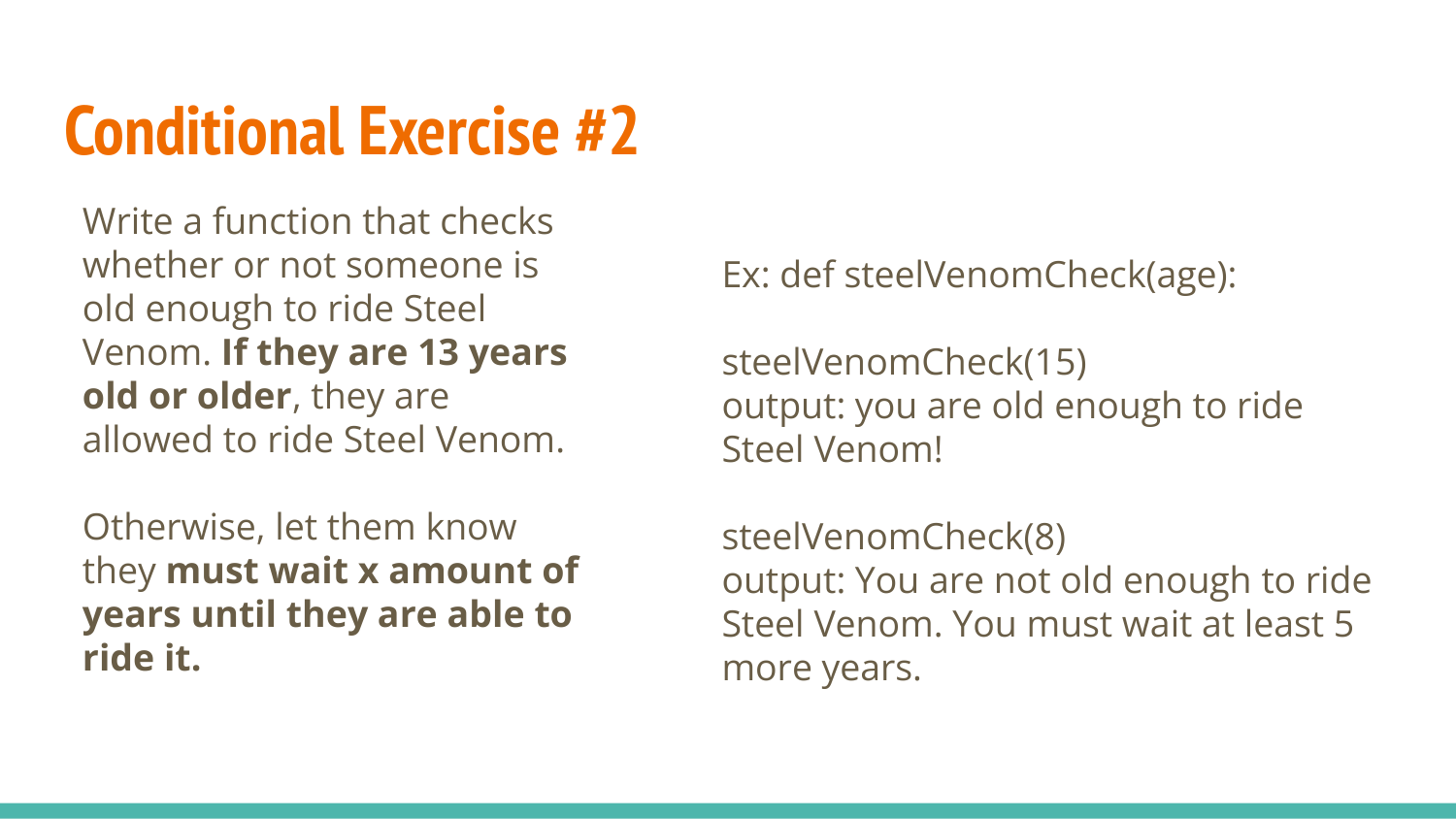

# Conditional Exercise #2

Write a function that checks whether or not someone is old enough to ride Steel Venom. If they are 13 years old or older, they are allowed to ride Steel Venom.

Otherwise, let them know they must wait x amount of years until they are able to ride it.

Ex: def steelVenomCheck(age):

steelVenomCheck(15)
output: you are old enough to ride Steel Venom!

steelVenomCheck(8)
output: You are not old enough to ride Steel Venom. You must wait at least 5 more years.